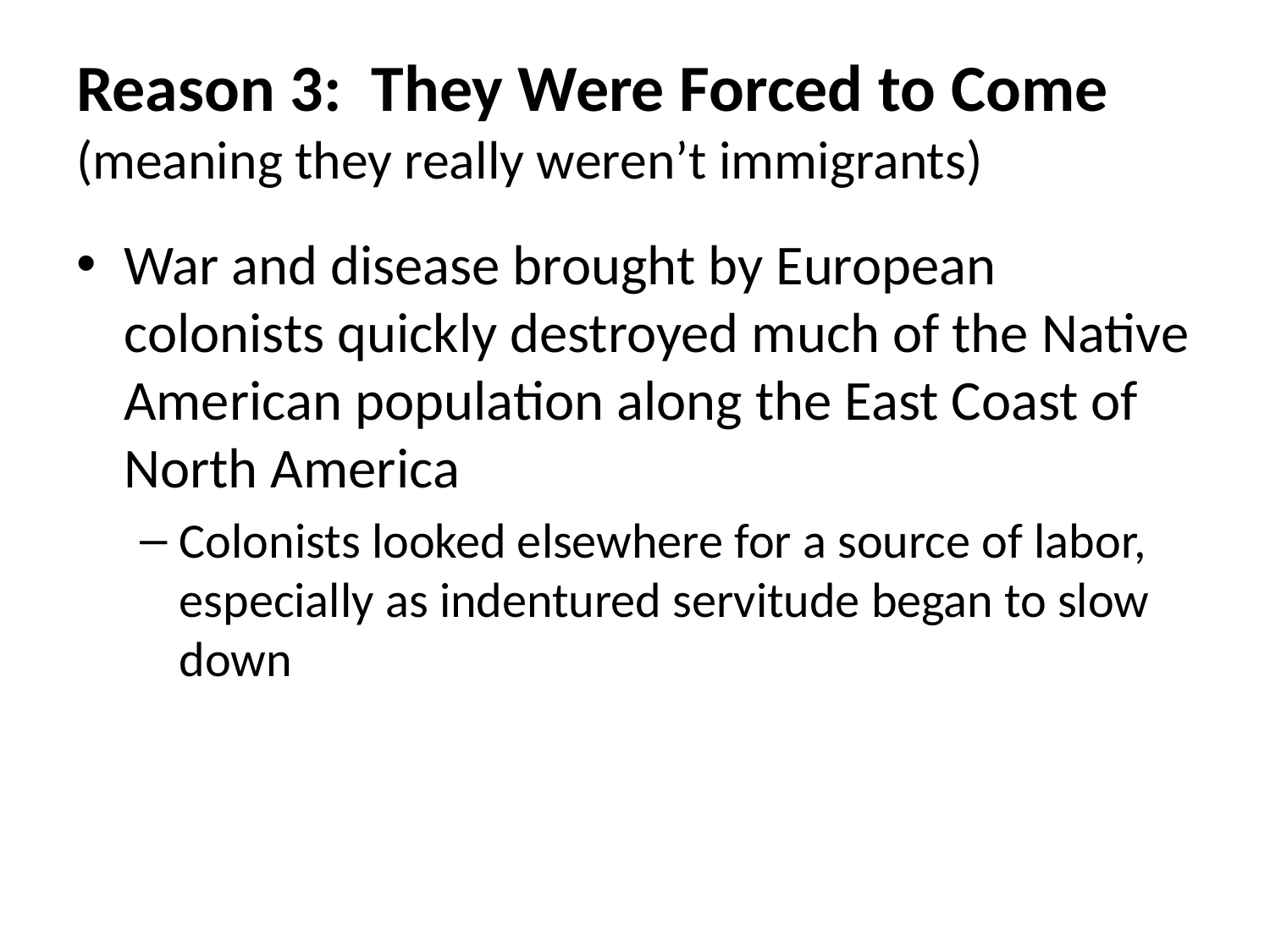

# Reason 3:  They Were Forced to Come (meaning they really weren’t immigrants)
War and disease brought by European colonists quickly destroyed much of the Native American population along the East Coast of North America
Colonists looked elsewhere for a source of labor, especially as indentured servitude began to slow down